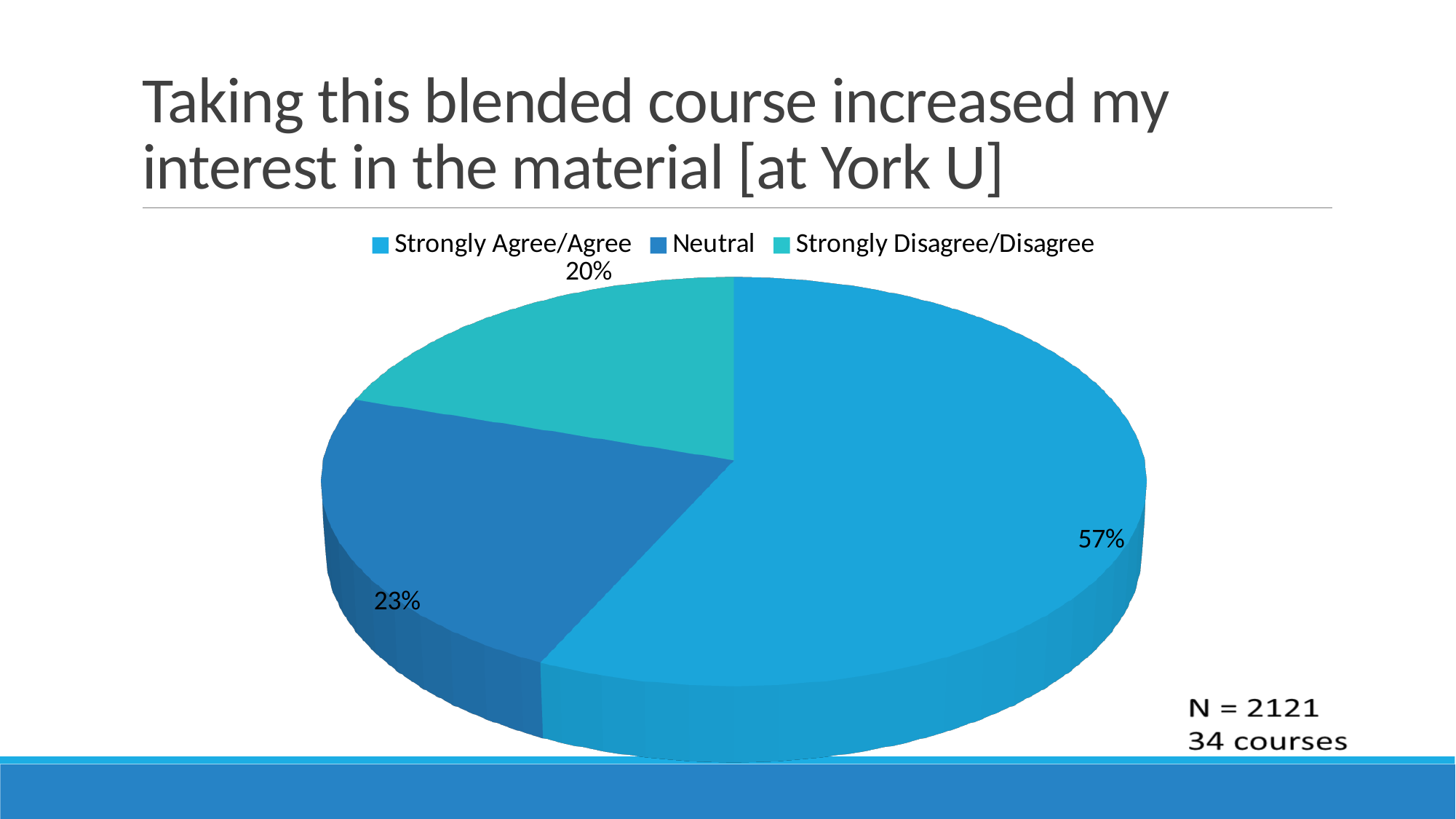

# Taking this blended course increased my interest in the material [at York U]

[unsupported chart]